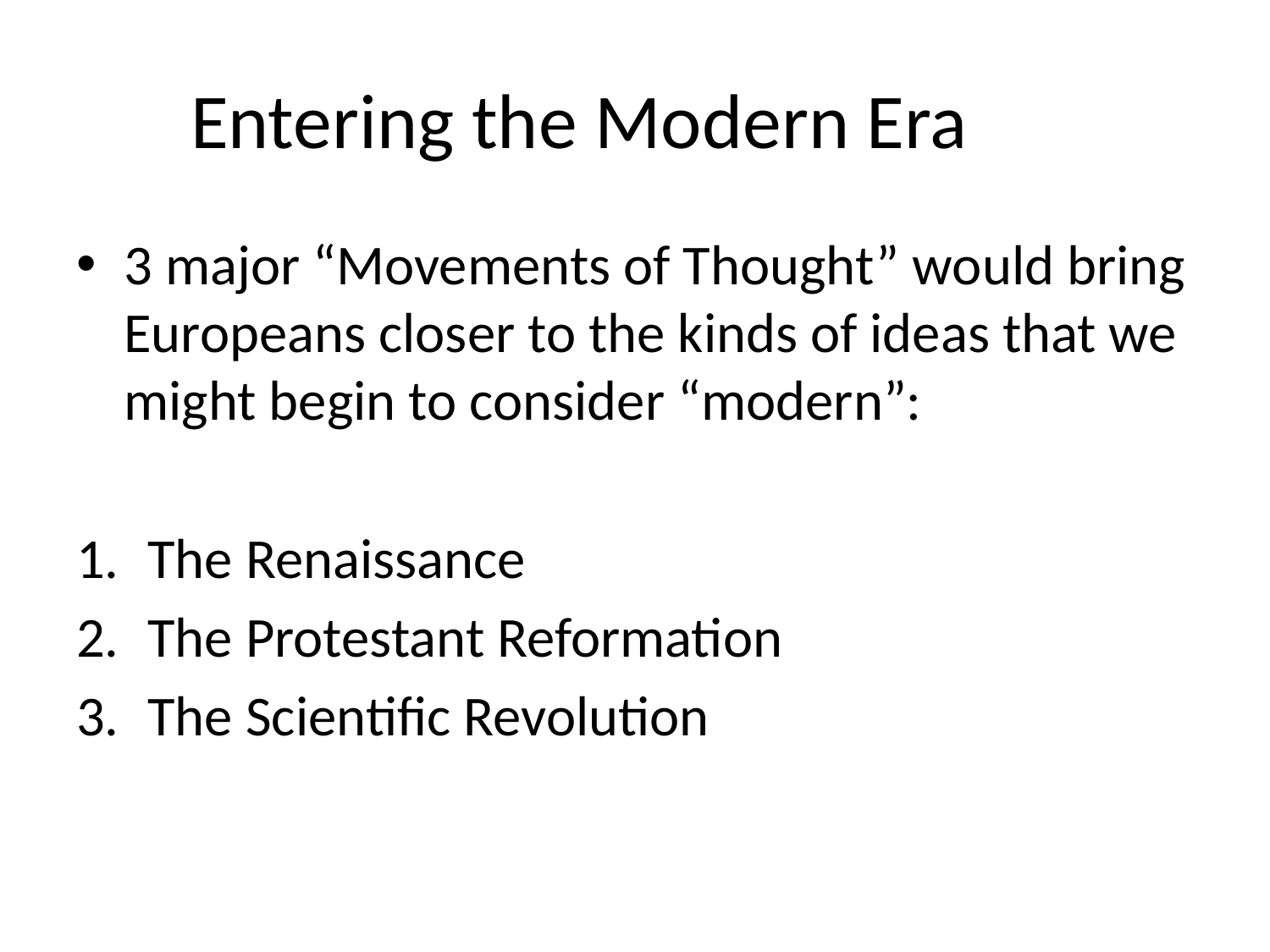

# Entering the Modern Era
3 major “Movements of Thought” would bring Europeans closer to the kinds of ideas that we might begin to consider “modern”:

The Renaissance
The Protestant Reformation
The Scientific Revolution